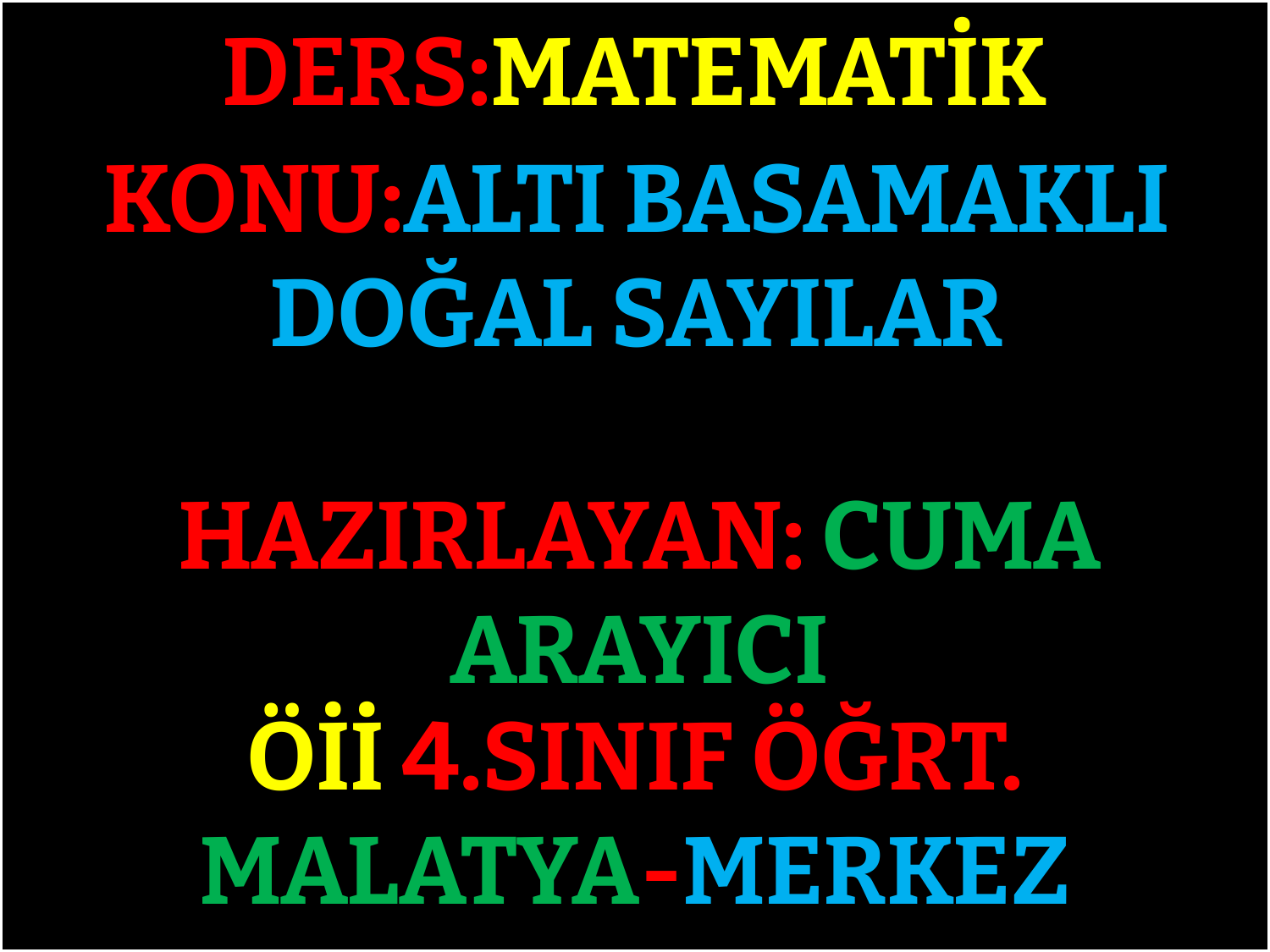

DERS:MATEMATİK
KONU:ALTI BASAMAKLI DOĞAL SAYILAR
#
HAZIRLAYAN: CUMA ARAYICI
Öİİ 4.SINIF ÖĞRT.
MALATYA-MERKEZ